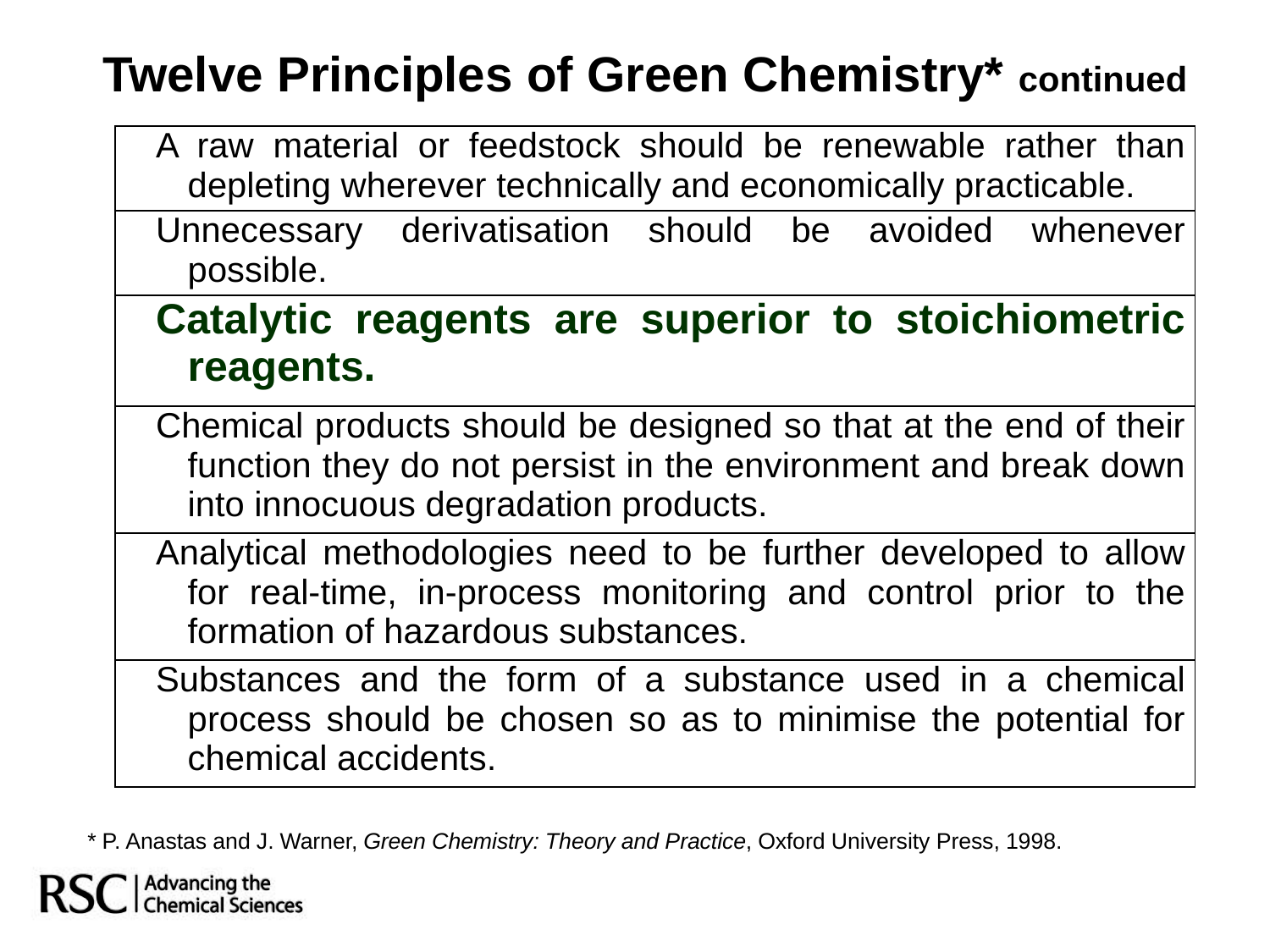

Twelve Principles of Green Chemistry* continued
| A raw material or feedstock should be renewable rather than depleting wherever technically and economically practicable. |
| --- |
| Unnecessary derivatisation should be avoided whenever possible. |
| Catalytic reagents are superior to stoichiometric reagents. |
| Chemical products should be designed so that at the end of their function they do not persist in the environment and break down into innocuous degradation products. |
| Analytical methodologies need to be further developed to allow for real-time, in-process monitoring and control prior to the formation of hazardous substances. |
| Substances and the form of a substance used in a chemical process should be chosen so as to minimise the potential for chemical accidents. |

* P. Anastas and J. Warner, Green Chemistry: Theory and Practice, Oxford University Press, 1998.